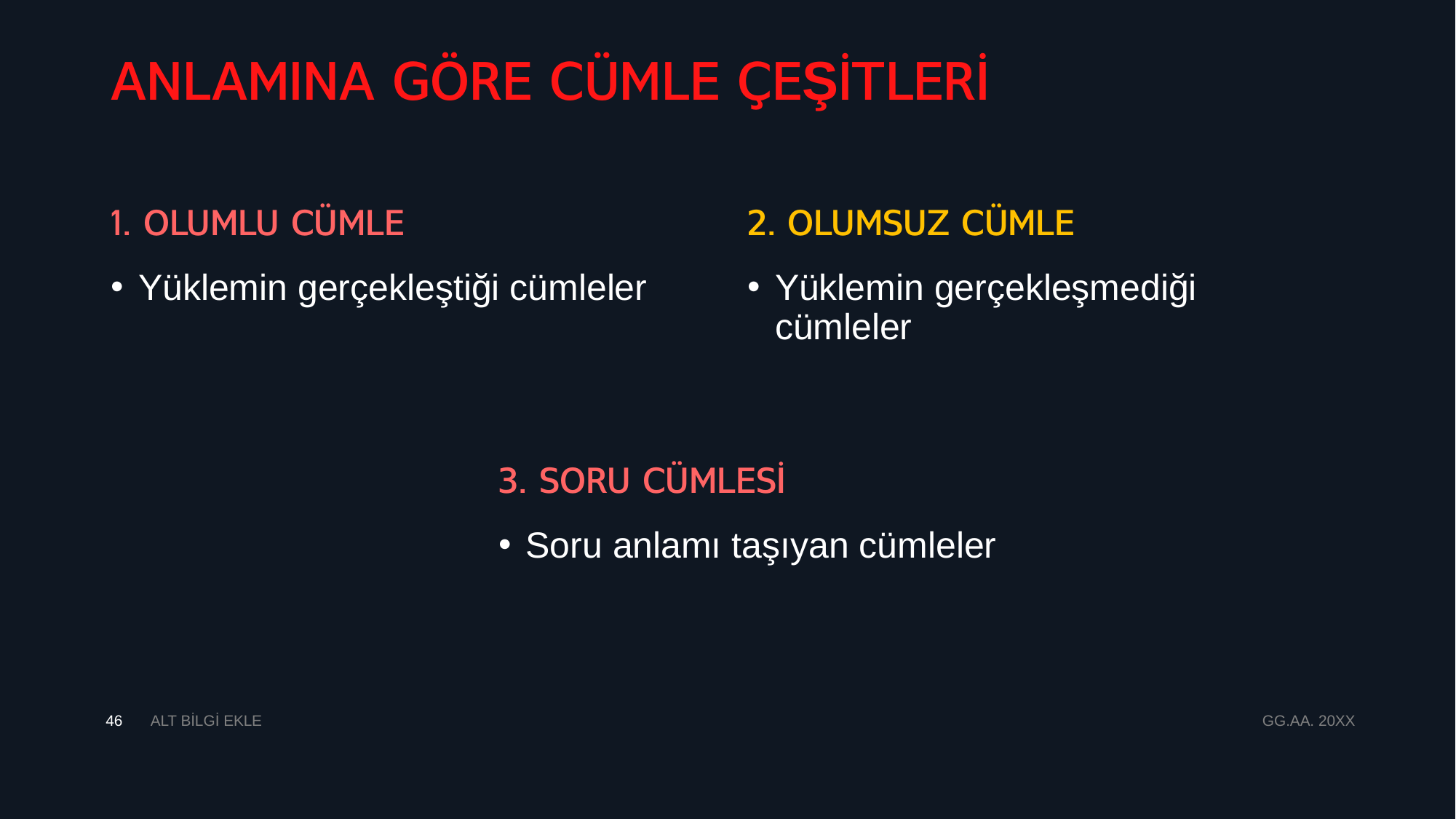

# ANLAMINA GÖRE CÜMLE ÇEŞİTLERİ
1. OLUMLU CÜMLE
2. OLUMSUZ CÜMLE
Yüklemin gerçekleştiği cümleler
Yüklemin gerçekleşmediği cümleler
3. SORU CÜMLESİ
Soru anlamı taşıyan cümleler
ALT BİLGİ EKLE
GG.AA. 20XX
46